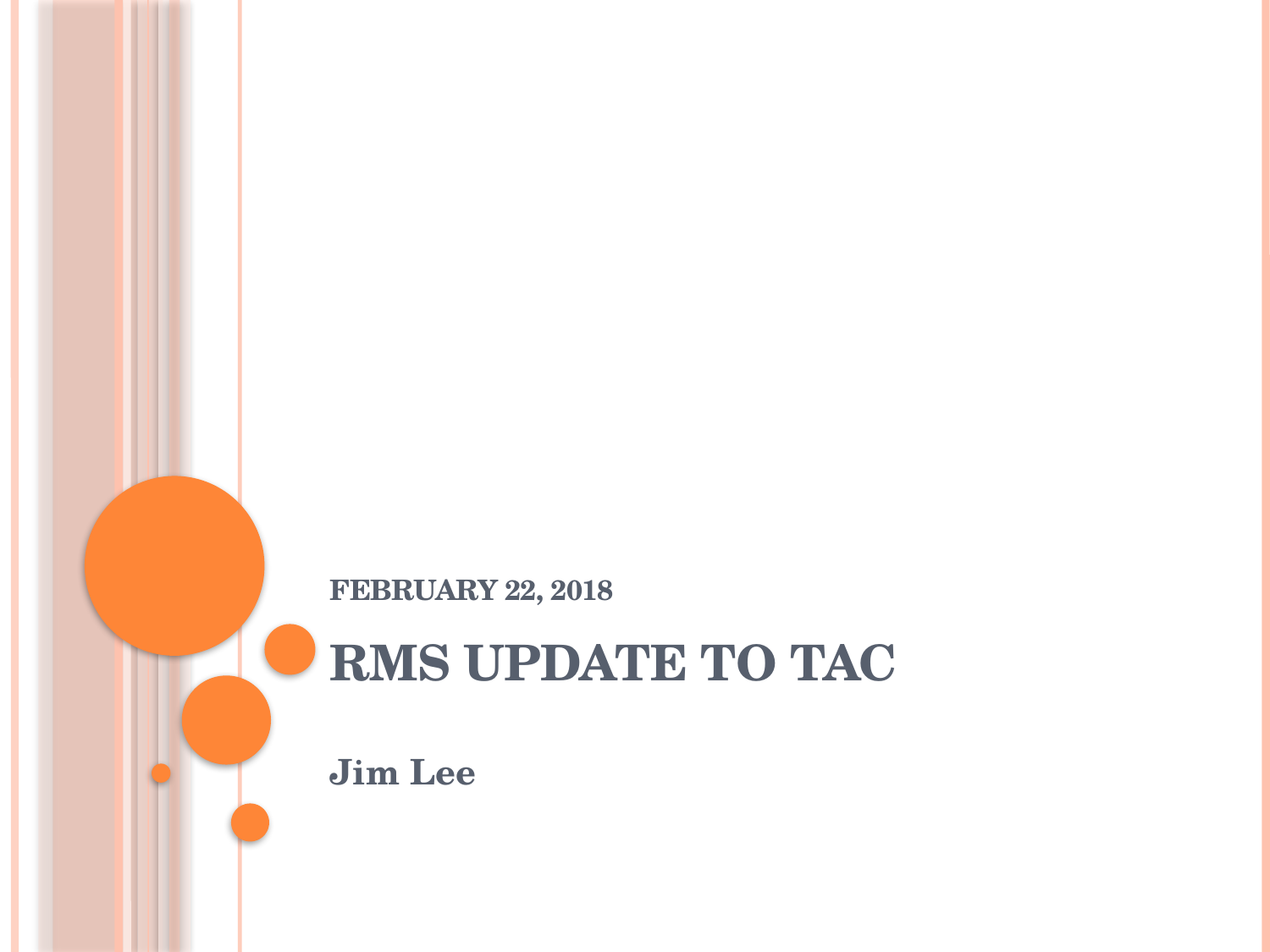

# February 22, 2018 RMS Update to TAC

Jim Lee